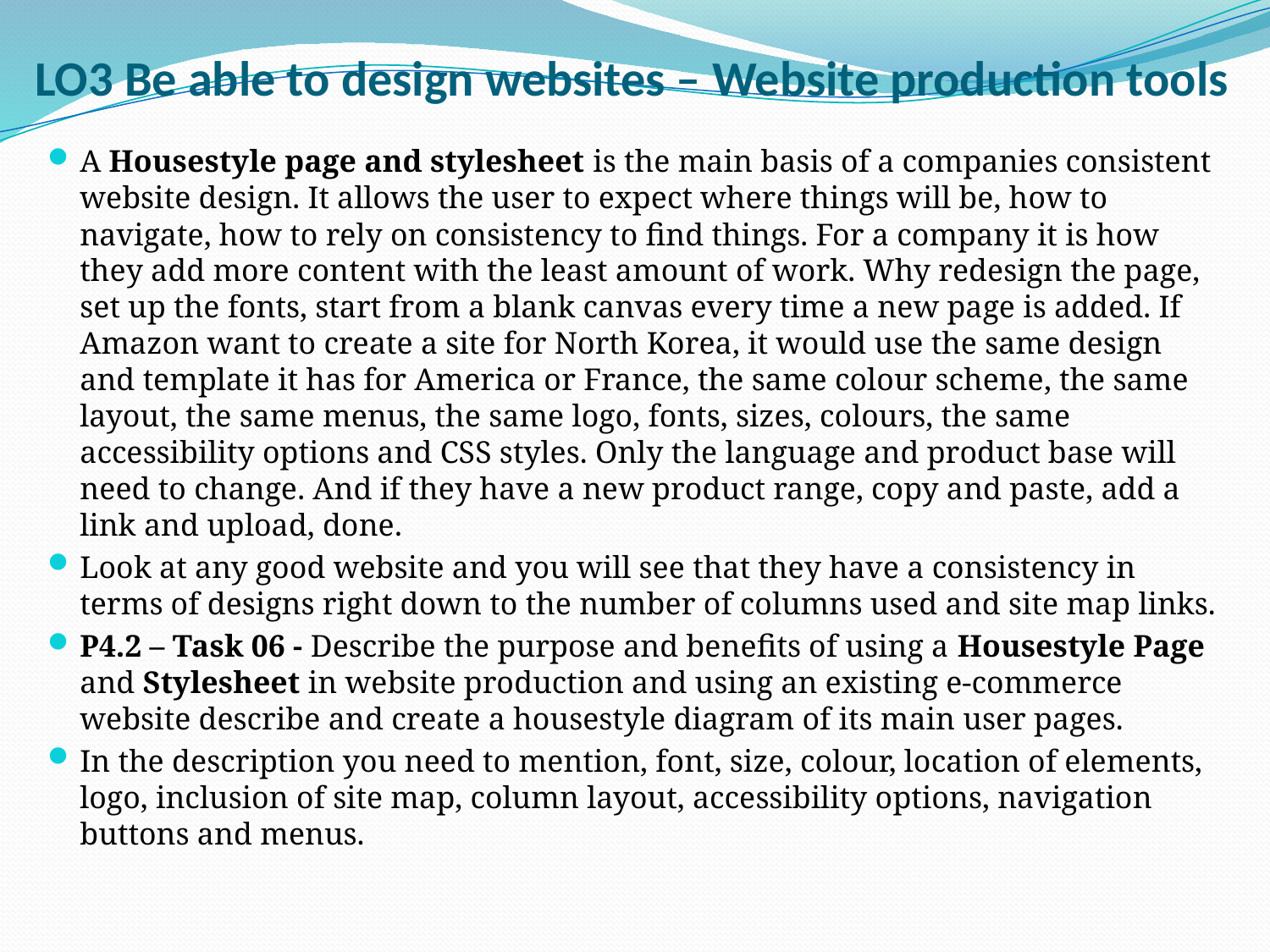

# LO3 Be able to design websites – Website production tools
A Housestyle page and stylesheet is the main basis of a companies consistent website design. It allows the user to expect where things will be, how to navigate, how to rely on consistency to find things. For a company it is how they add more content with the least amount of work. Why redesign the page, set up the fonts, start from a blank canvas every time a new page is added. If Amazon want to create a site for North Korea, it would use the same design and template it has for America or France, the same colour scheme, the same layout, the same menus, the same logo, fonts, sizes, colours, the same accessibility options and CSS styles. Only the language and product base will need to change. And if they have a new product range, copy and paste, add a link and upload, done.
Look at any good website and you will see that they have a consistency in terms of designs right down to the number of columns used and site map links.
P4.2 – Task 06 - Describe the purpose and benefits of using a Housestyle Page and Stylesheet in website production and using an existing e-commerce website describe and create a housestyle diagram of its main user pages.
In the description you need to mention, font, size, colour, location of elements, logo, inclusion of site map, column layout, accessibility options, navigation buttons and menus.